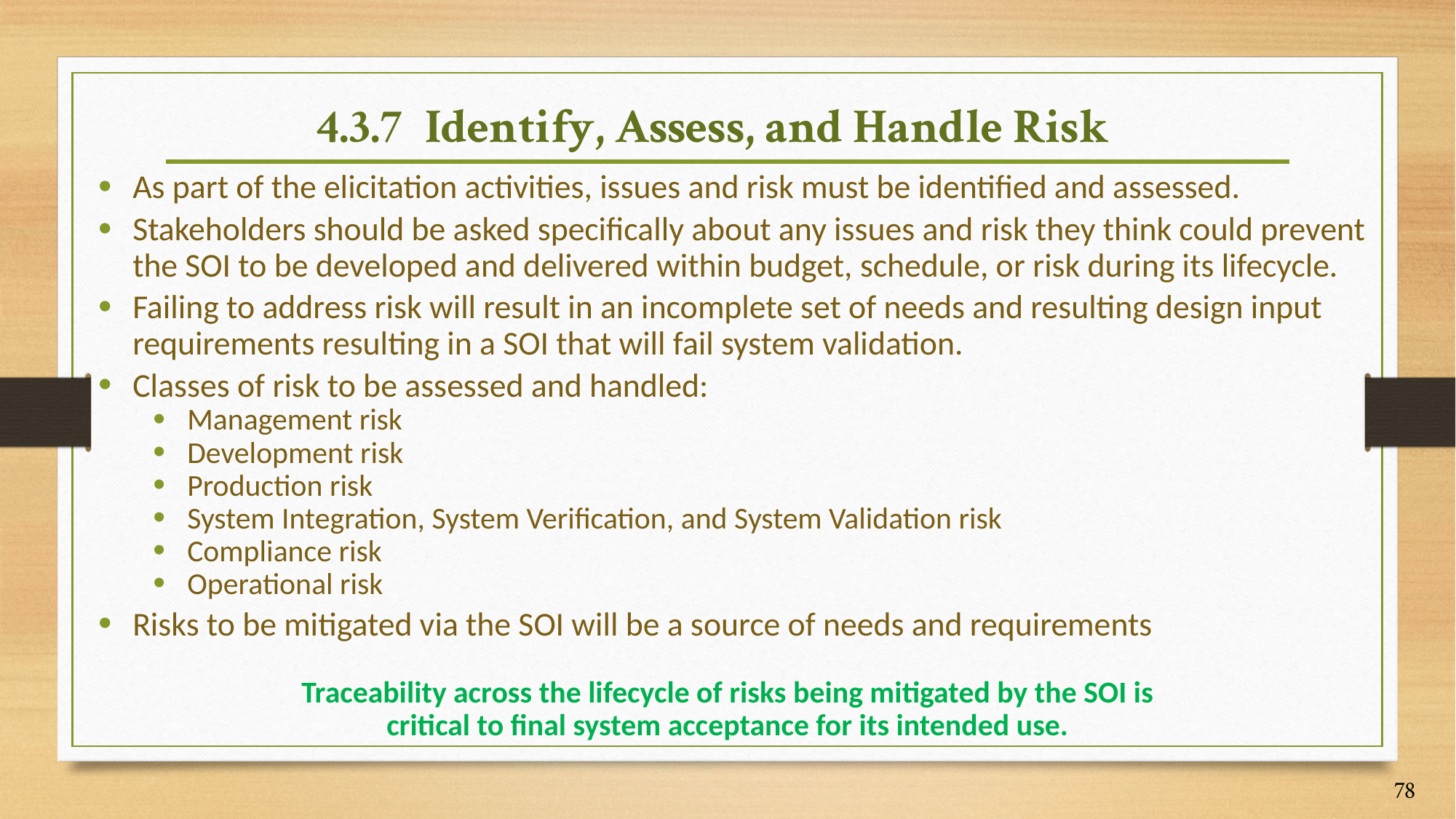

# 4.3.7	Identify, Assess, and Handle Risk
As part of the elicitation activities, issues and risk must be identified and assessed.
Stakeholders should be asked specifically about any issues and risk they think could prevent the SOI to be developed and delivered within budget, schedule, or risk during its lifecycle.
Failing to address risk will result in an incomplete set of needs and resulting design input requirements resulting in a SOI that will fail system validation.
Classes of risk to be assessed and handled:
Management risk
Development risk
Production risk
System Integration, System Verification, and System Validation risk
Compliance risk
Operational risk
Risks to be mitigated via the SOI will be a source of needs and requirements

Traceability across the lifecycle of risks being mitigated by the SOI is critical to final system acceptance for its intended use.
78